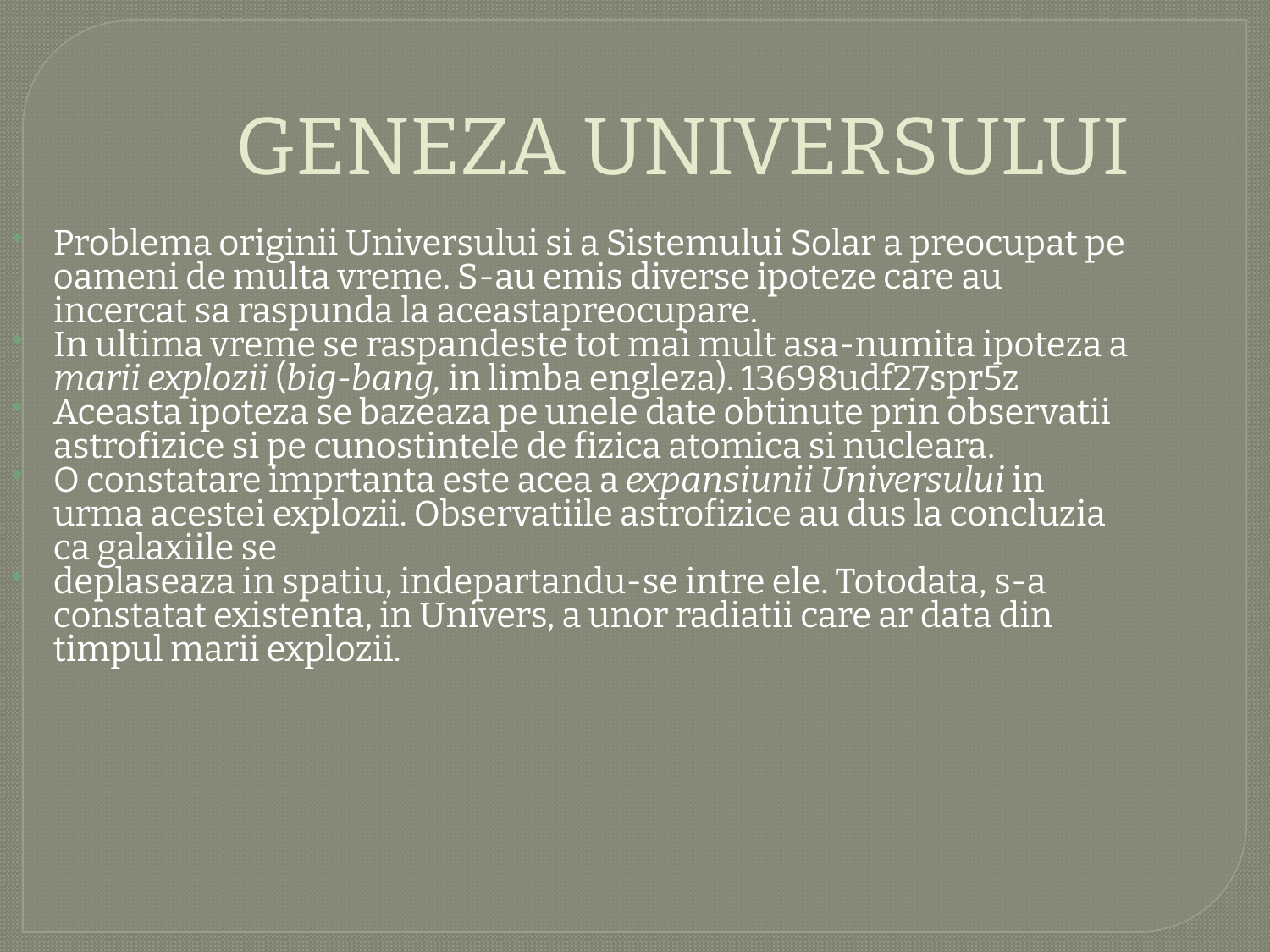

GENEZA UNIVERSULUI
Problema originii Universului si a Sistemului Solar a preocupat pe oameni de multa vreme. S-au emis diverse ipoteze care au incercat sa raspunda la aceastapreocupare.
In ultima vreme se raspandeste tot mai mult asa-numita ipoteza a marii explozii (big-bang, in limba engleza). 13698udf27spr5z
Aceasta ipoteza se bazeaza pe unele date obtinute prin observatii astrofizice si pe cunostintele de fizica atomica si nucleara.
O constatare imprtanta este acea a expansiunii Universului in urma acestei explozii. Observatiile astrofizice au dus la concluzia ca galaxiile se
deplaseaza in spatiu, indepartandu-se intre ele. Totodata, s-a constatat existenta, in Univers, a unor radiatii care ar data din timpul marii explozii.